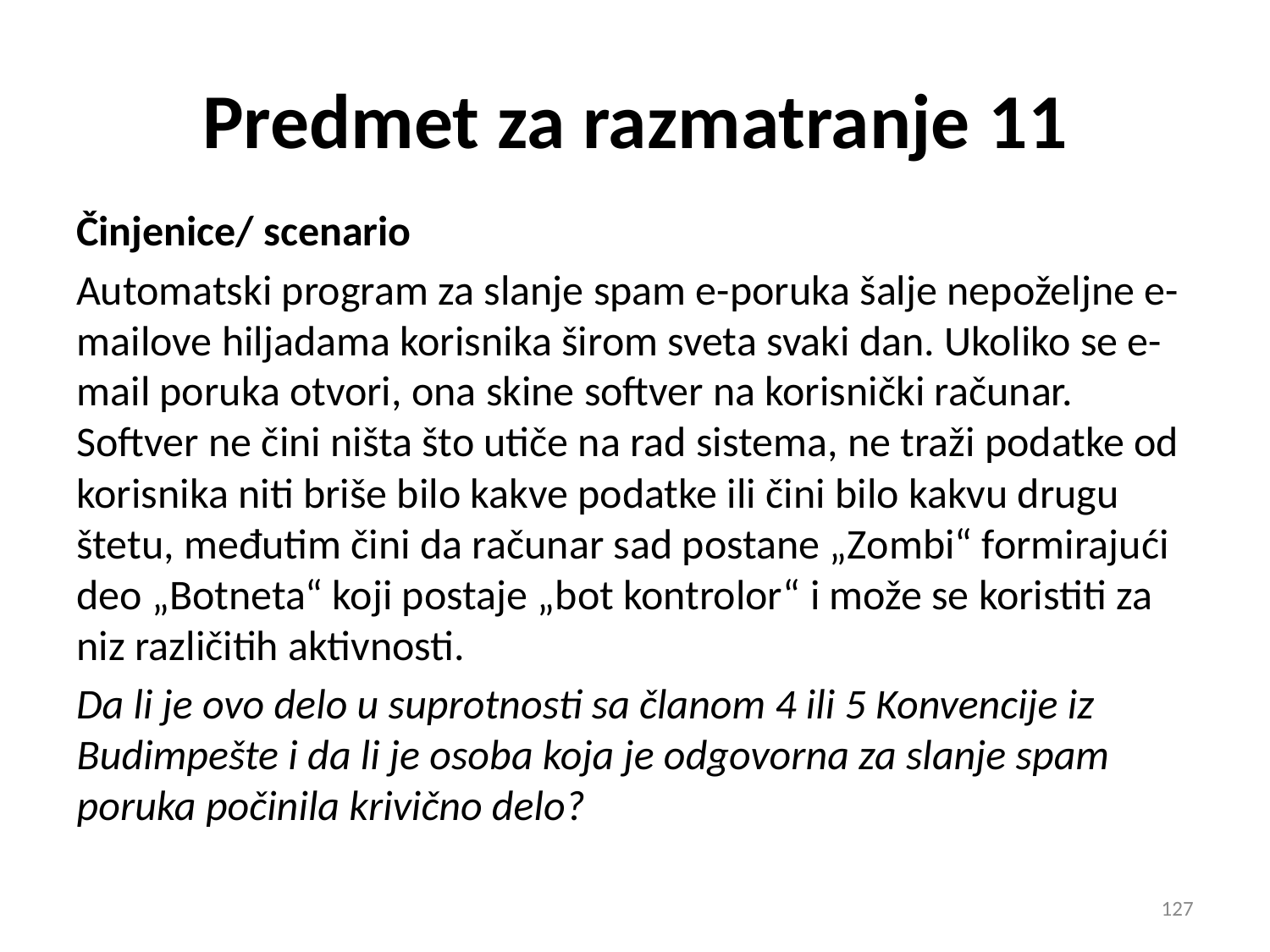

# Predmet za razmatranje 11
Činjenice/ scenario
Automatski program za slanje spam e-poruka šalje nepoželjne e-mailove hiljadama korisnika širom sveta svaki dan. Ukoliko se e-mail poruka otvori, ona skine softver na korisnički računar. Softver ne čini ništa što utiče na rad sistema, ne traži podatke od korisnika niti briše bilo kakve podatke ili čini bilo kakvu drugu štetu, međutim čini da računar sad postane „Zombi“ formirajući deo „Botneta“ koji postaje „bot kontrolor“ i može se koristiti za niz različitih aktivnosti.
Da li je ovo delo u suprotnosti sa članom 4 ili 5 Konvencije iz Budimpešte i da li je osoba koja je odgovorna za slanje spam poruka počinila krivično delo?

127